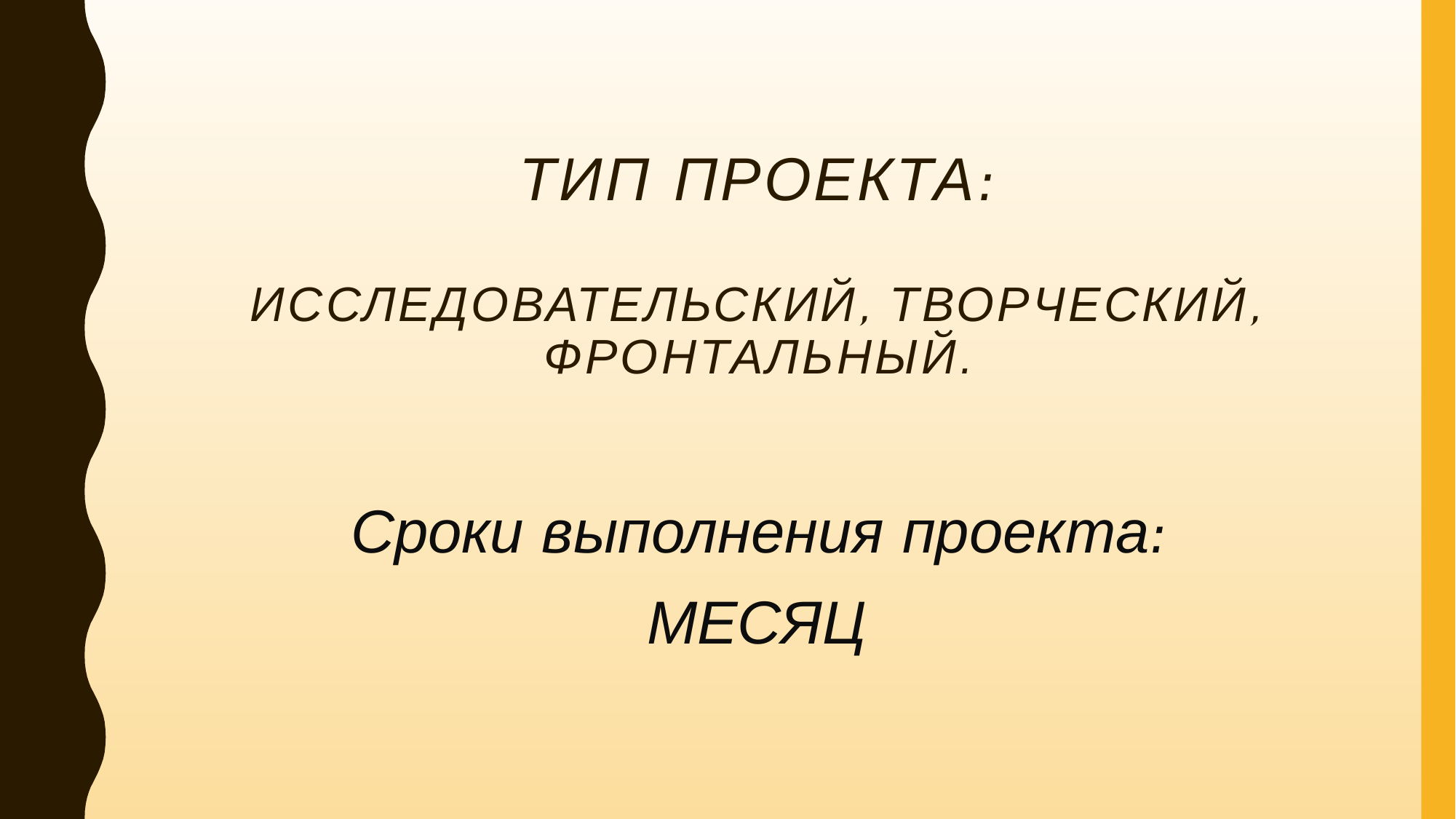

# тип проекта: исследовательский, творческий, фронтальный.
Сроки выполнения проекта:
МЕСЯЦ